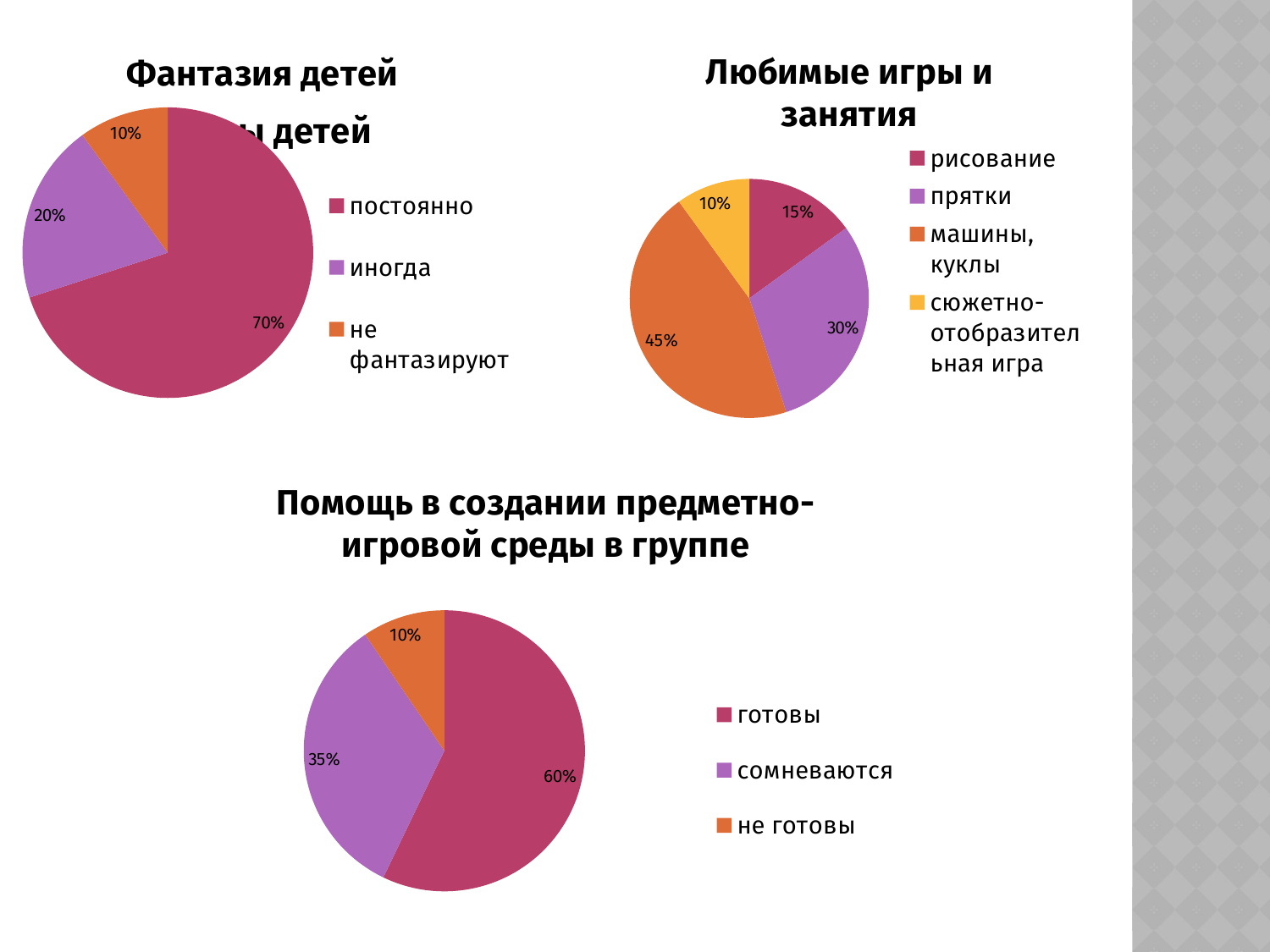

### Chart: Фантазия детей

| Category | Продажи |
|---|---|
| постоянно | 0.7000000000000006 |
| иногда | 0.2 |
| не фантазируют | 0.1 |

### Chart: Любимые игры и занятия

| Category | Продажи |
|---|---|
| рисование | 0.15000000000000016 |
| прятки | 0.3000000000000003 |
| машины, куклы | 0.45 |
| сюжетно-отобразительная игра | 0.1 |

### Chart: Игры детей

| Category |
|---|

### Chart: Помощь в создании предметно-игровой среды в группе

| Category | Продажи |
|---|---|
| готовы | 0.6000000000000006 |
| сомневаются | 0.3500000000000003 |
| не готовы | 0.1 |